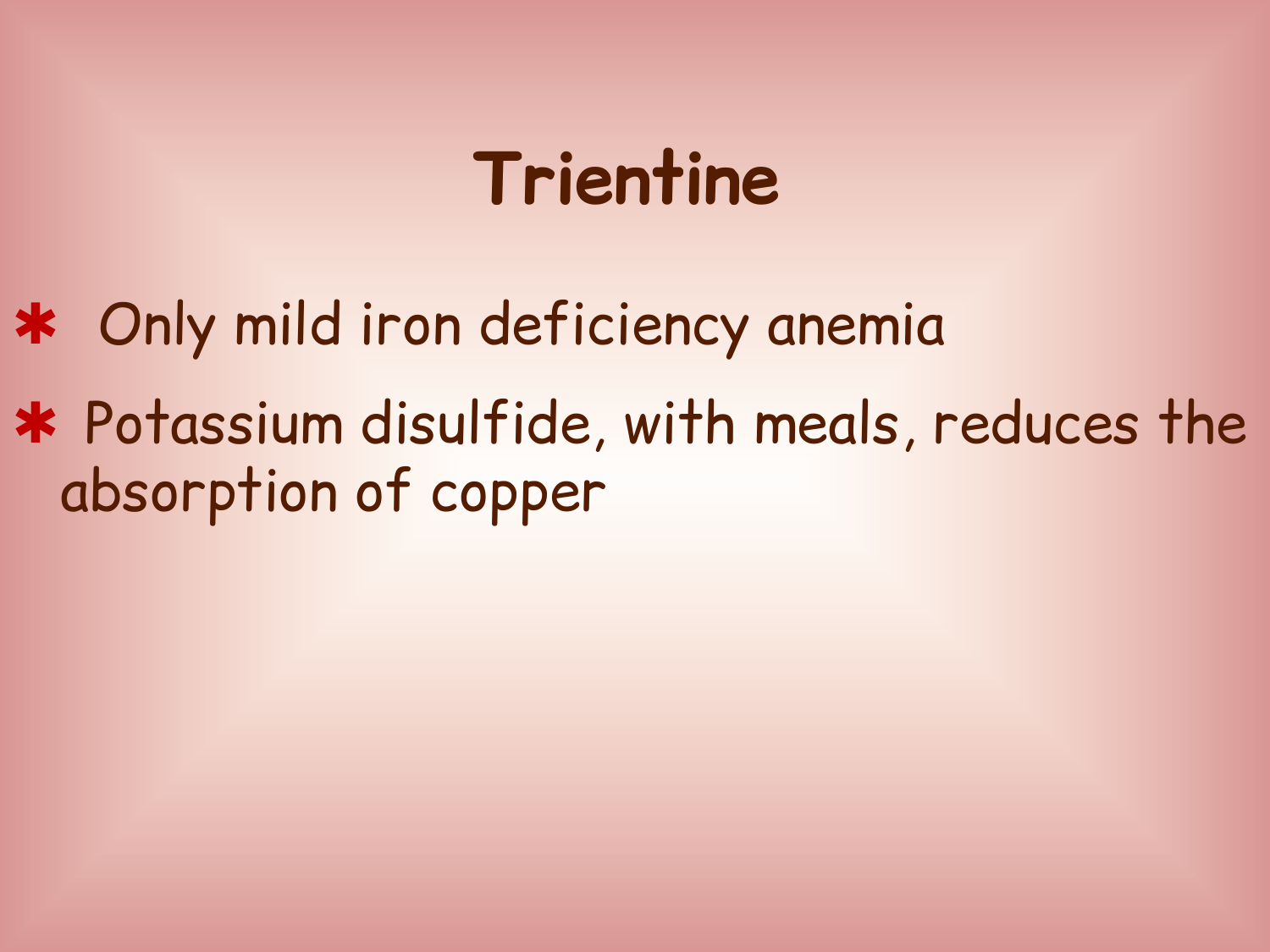

Trientine

✱   Only mild iron deficiency anemia

✱  Potassium disulfide, with meals, reduces the absorption of copper